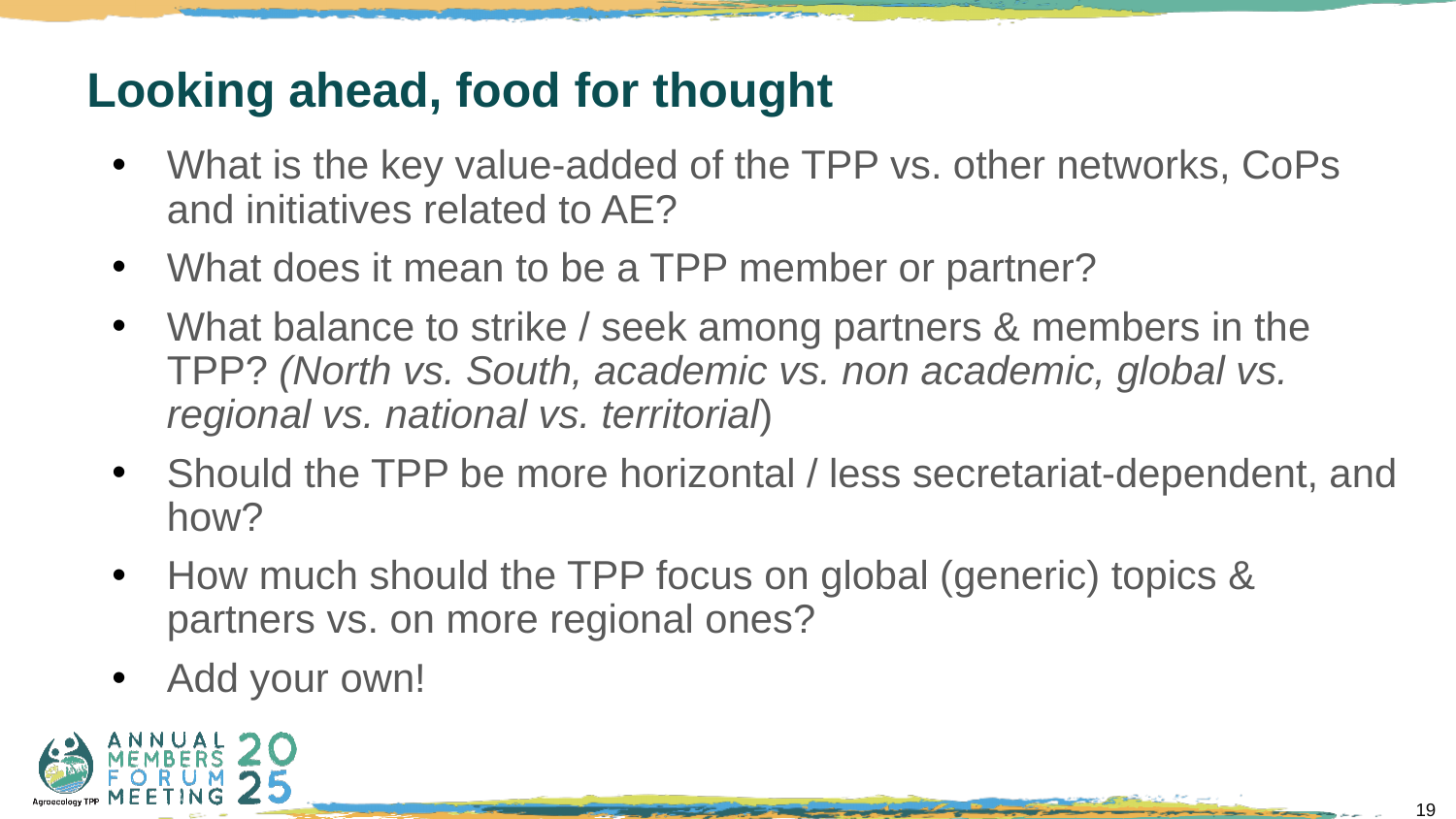

# Looking ahead, food for thought
What is the key value-added of the TPP vs. other networks, CoPs and initiatives related to AE?
What does it mean to be a TPP member or partner?
What balance to strike / seek among partners & members in the TPP? (North vs. South, academic vs. non academic, global vs. regional vs. national vs. territorial)
Should the TPP be more horizontal / less secretariat-dependent, and how?
How much should the TPP focus on global (generic) topics & partners vs. on more regional ones?
Add your own!